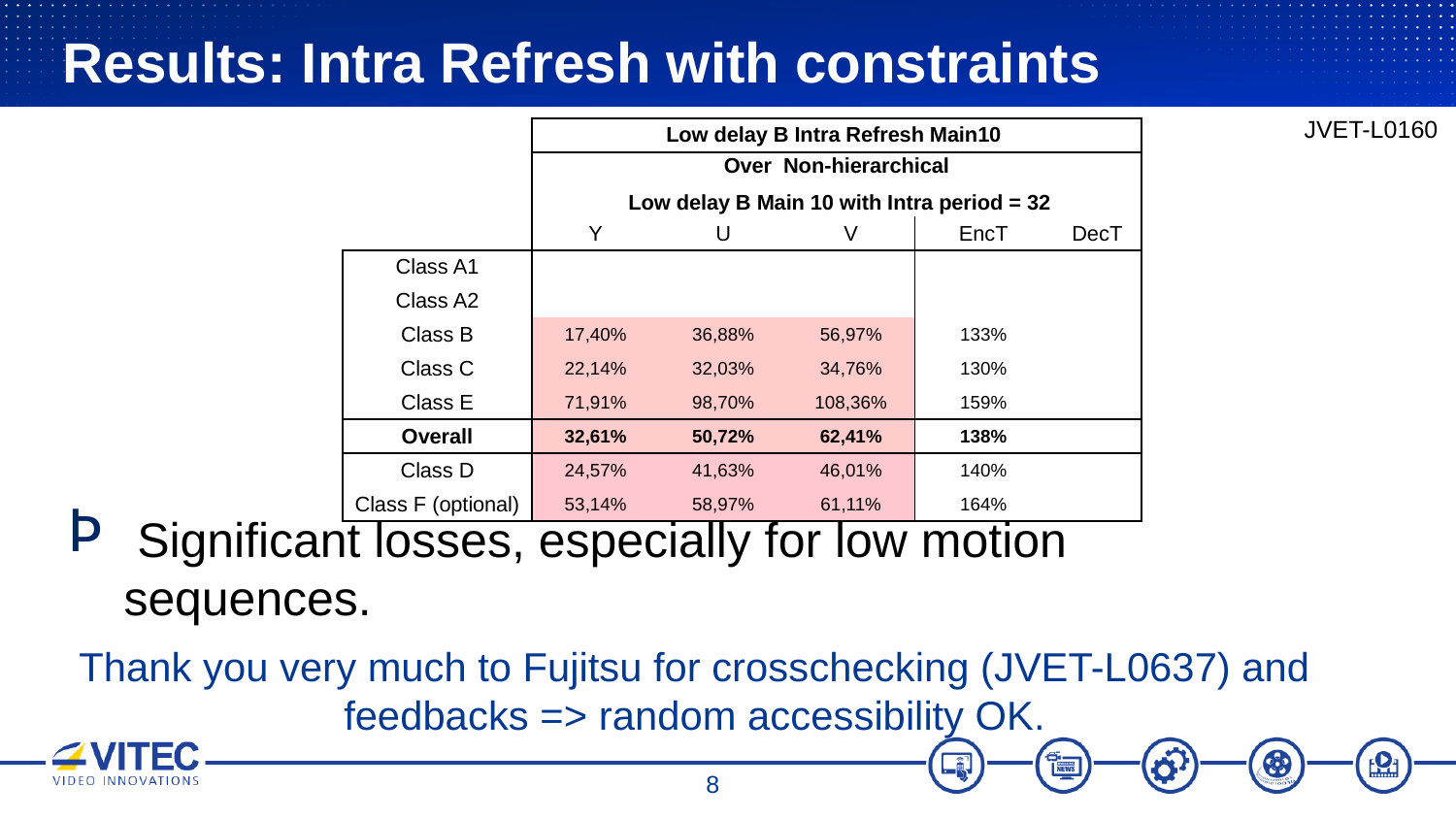

# Results: Intra Refresh with constraints
JVET-L0160

 Significant losses, especially for low motion sequences.
Thank you very much to Fujitsu for crosschecking (JVET-L0637) and feedbacks => random accessibility OK.

|  | Low delay B Intra Refresh Main10 |  |  |  |  |
| --- | --- | --- | --- | --- | --- |
|  | Over Non-hierarchical Low delay B Main 10 with Intra period = 32 |  |  |  |  |
|  | Y | U | V | EncT | DecT |
| Class A1 |  |  |  |  |  |
| Class A2 |  |  |  |  |  |
| Class B | 17,40% | 36,88% | 56,97% | 133% |  |
| Class C | 22,14% | 32,03% | 34,76% | 130% |  |
| Class E | 71,91% | 98,70% | 108,36% | 159% |  |
| Overall | 32,61% | 50,72% | 62,41% | 138% |  |
| Class D | 24,57% | 41,63% | 46,01% | 140% |  |
| Class F (optional) | 53,14% | 58,97% | 61,11% | 164% |  |
8